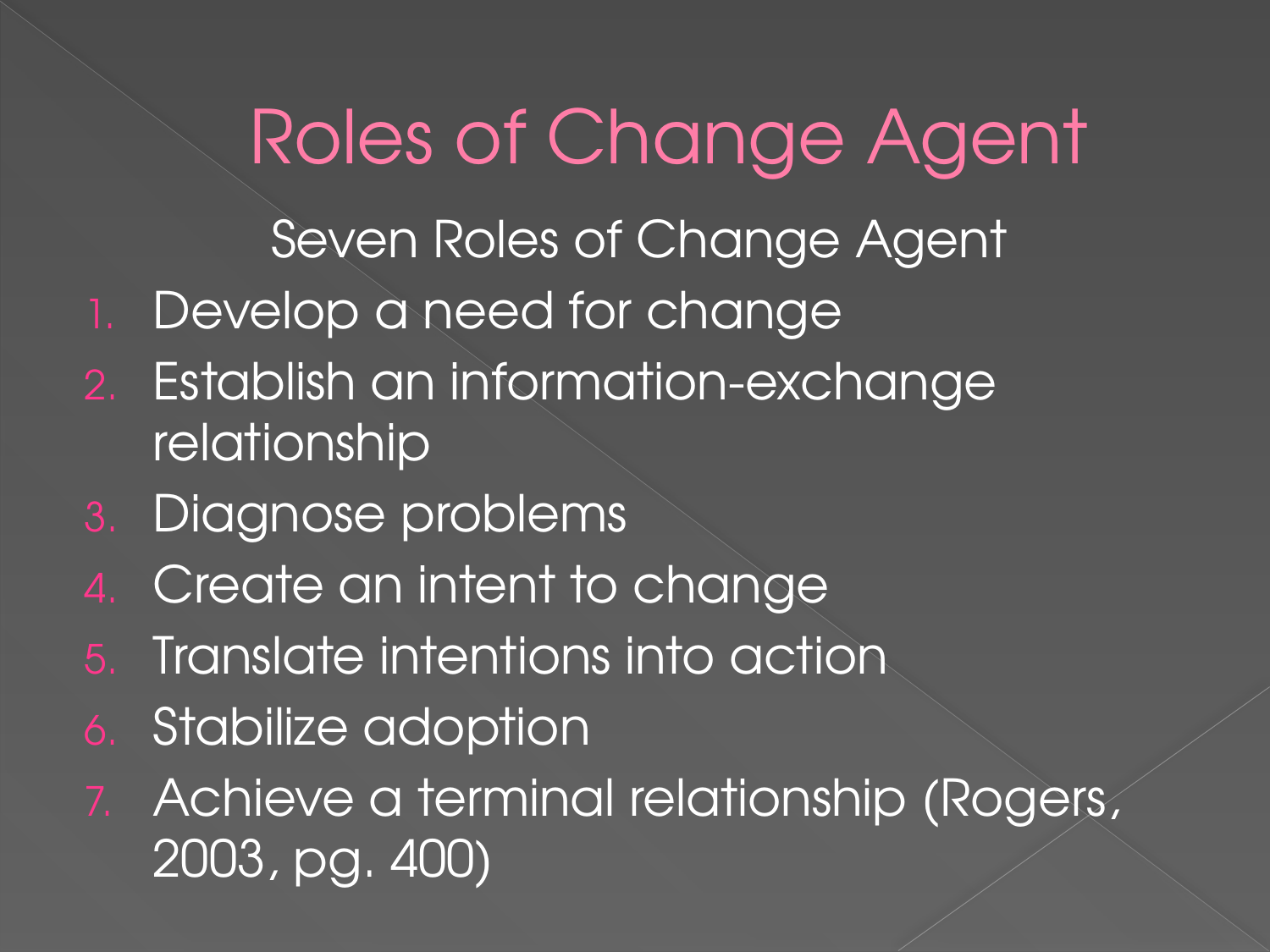

# Roles of Change Agent
Seven Roles of Change Agent
Develop a need for change
Establish an information-exchange relationship
Diagnose problems
Create an intent to change
Translate intentions into action
Stabilize adoption
Achieve a terminal relationship (Rogers, 2003, pg. 400)